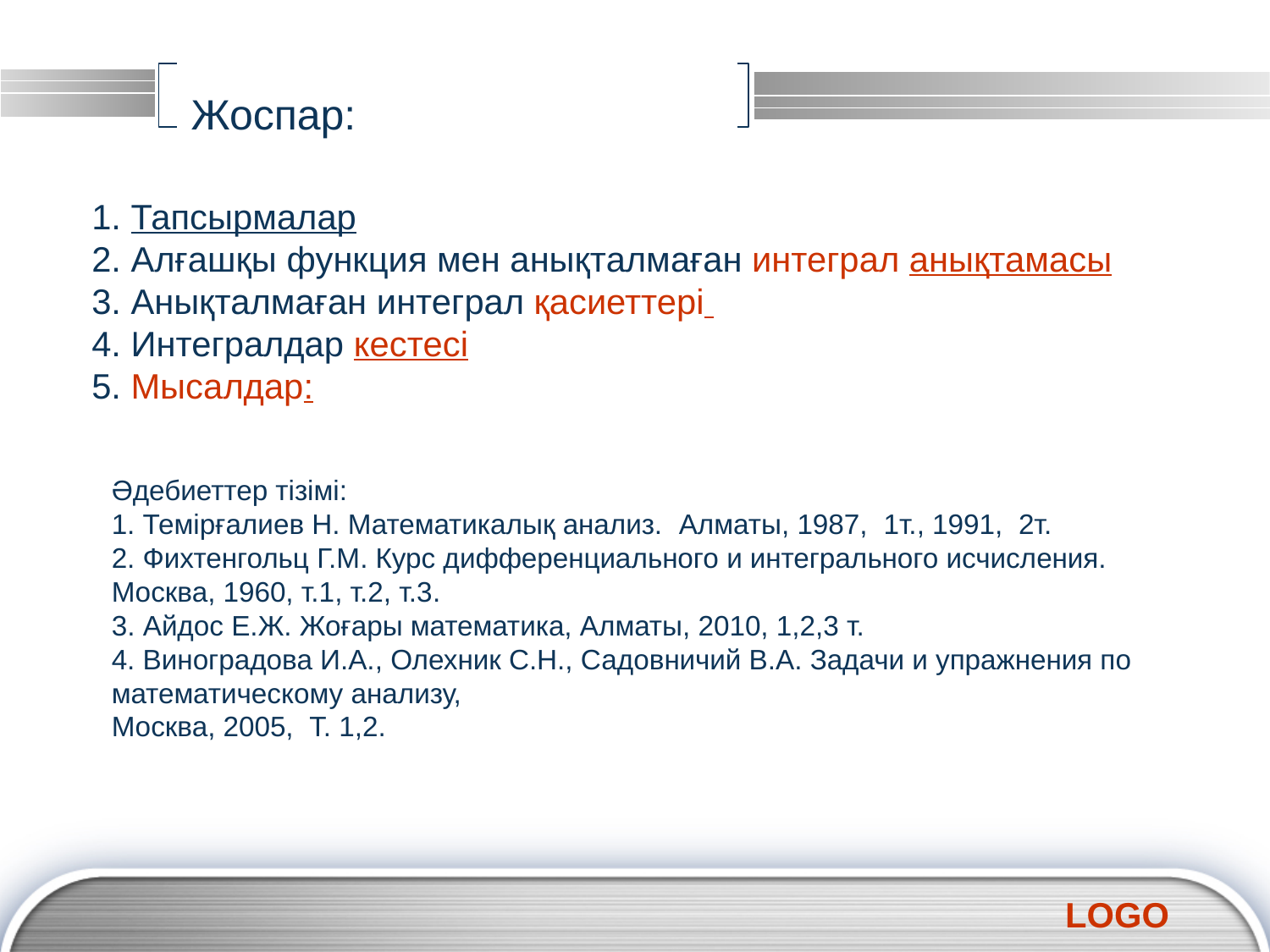

Жоспар:

1. Тапсырмалар
2. Алғашқы функция мен анықталмаған интеграл анықтамасы
3. Анықталмаған интеграл қасиеттері
4. Интегралдар кестесі
5. Мысалдар:

Әдебиеттер тізімі:
1. Темірғалиев Н. Математикалық анализ. ­ Алматы, 1987, ­ 1т., 1991, ­ 2т.
2. Фихтенгольц Г.М. Курс дифференциального и интегрального исчисления. ­ Москва, 1960, т.1, т.2, т.3.
3. Айдос Е.Ж. Жоғары математика, Алматы, 2010, 1,2,3 т.
4. Виноградова И.А., Олехник С.Н., Садовничий В.А. Задачи и упражнения по математическому анализу,
Москва, 2005,  Т. 1,2.